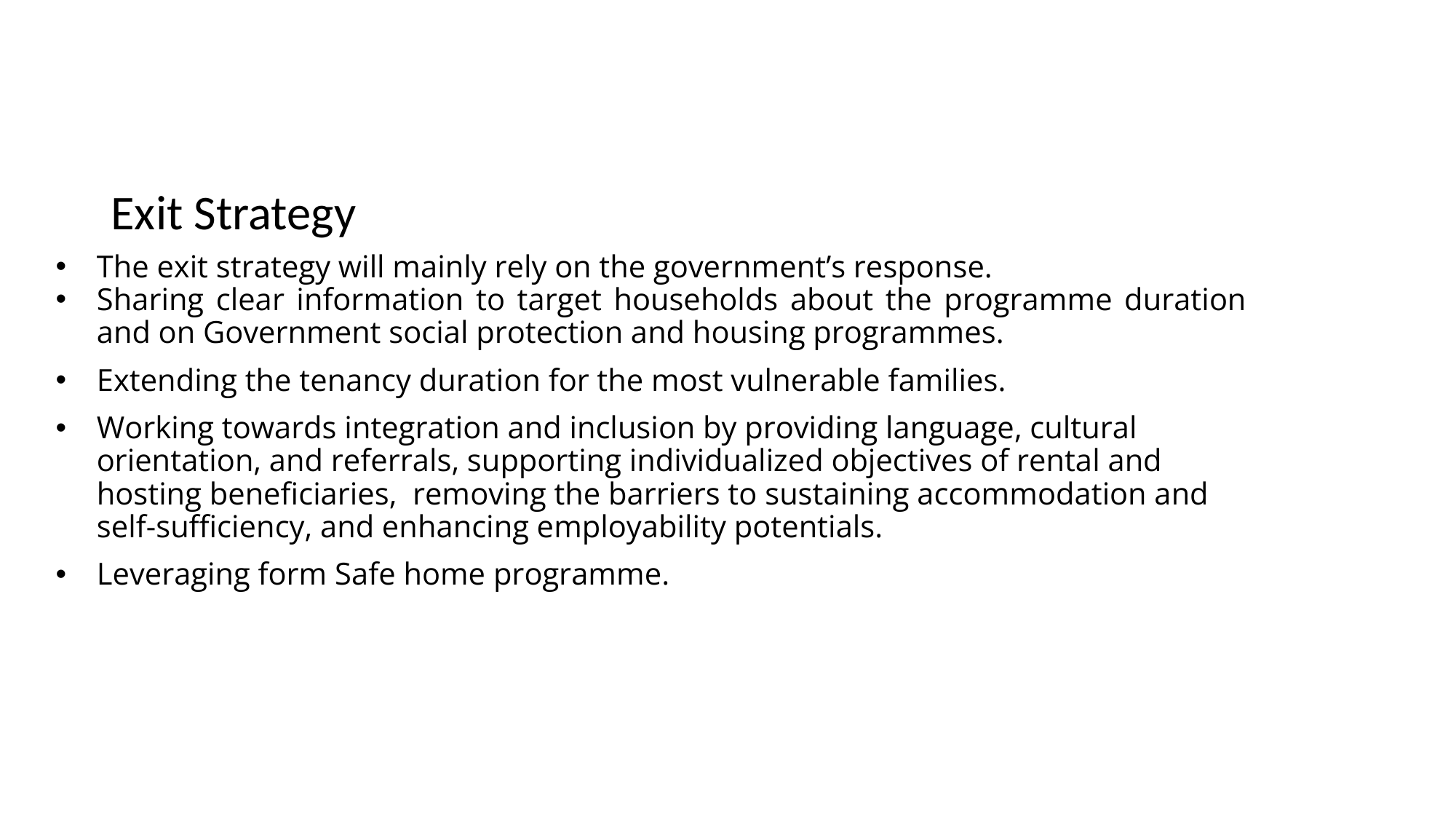

# Exit Strategy

The exit strategy will mainly rely on the government’s response.
Sharing clear information to target households about the programme duration and on Government social protection and housing programmes.
Extending the tenancy duration for the most vulnerable families.
Working towards integration and inclusion by providing language, cultural orientation, and referrals, supporting individualized objectives of rental and hosting beneficiaries,  removing the barriers to sustaining accommodation and self-sufficiency, and enhancing employability potentials.
Leveraging form Safe home programme.